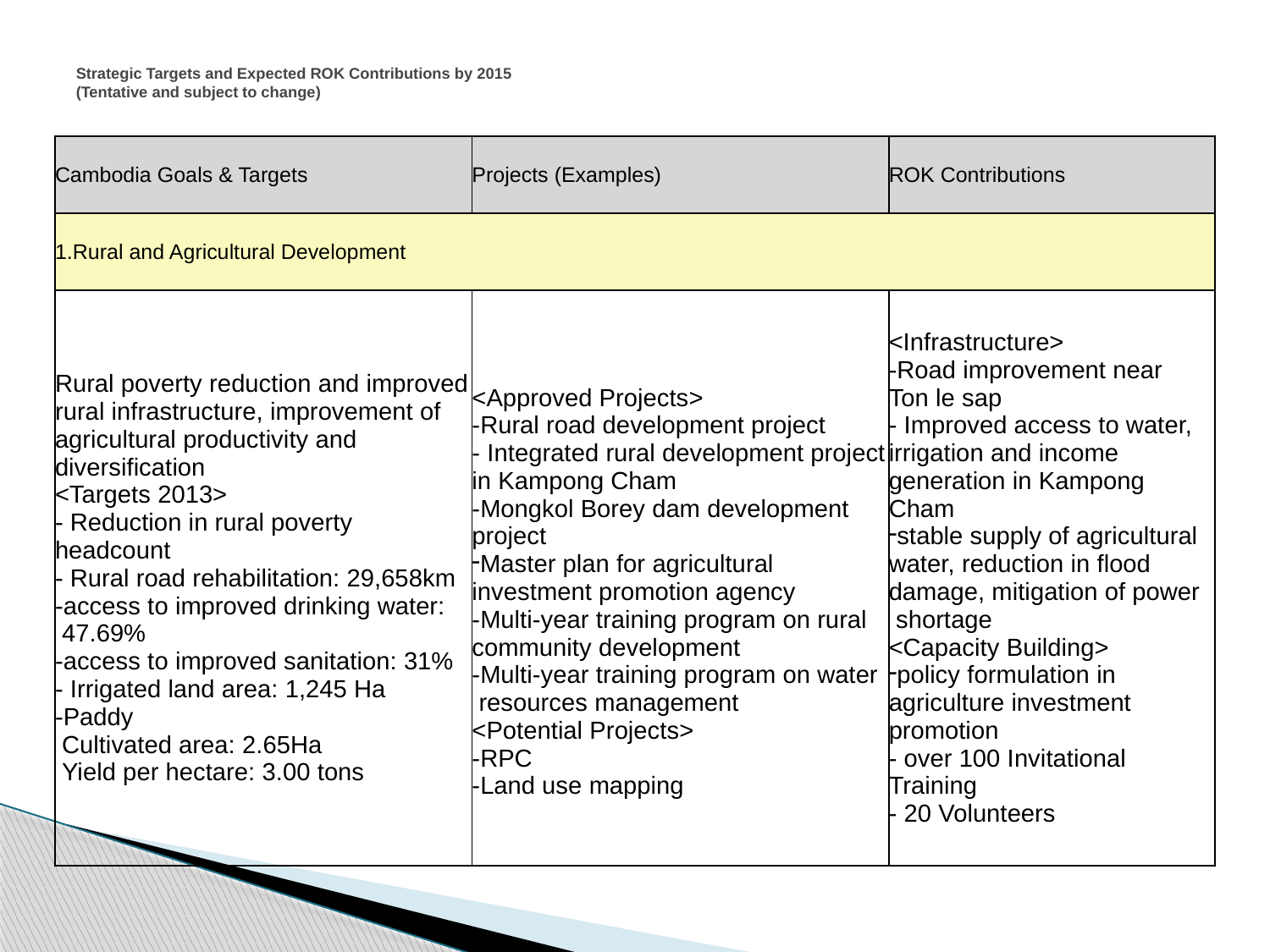

# Strategic Targets and Expected ROK Contributions by 2015 (Tentative and subject to change)
| Cambodia Goals & Targets | Projects (Examples) | ROK Contributions |
| --- | --- | --- |
| 1.Rural and Agricultural Development |  |  |
| Rural poverty reduction and improved rural infrastructure, improvement of agricultural productivity and diversification <Targets 2013> - Reduction in rural poverty headcount - Rural road rehabilitation: 29,658km -access to improved drinking water: 47.69% -access to improved sanitation: 31% - Irrigated land area: 1,245 Ha -Paddy Cultivated area: 2.65Ha Yield per hectare: 3.00 tons | <Approved Projects> -Rural road development project - Integrated rural development project in Kampong Cham -Mongkol Borey dam development project Master plan for agricultural investment promotion agency -Multi-year training program on rural community development -Multi-year training program on water resources management <Potential Projects> -RPC -Land use mapping | <Infrastructure> -Road improvement near Ton le sap - Improved access to water, irrigation and income generation in Kampong Cham stable supply of agricultural water, reduction in flood damage, mitigation of power shortage <Capacity Building> policy formulation in agriculture investment promotion - over 100 Invitational Training - 20 Volunteers |